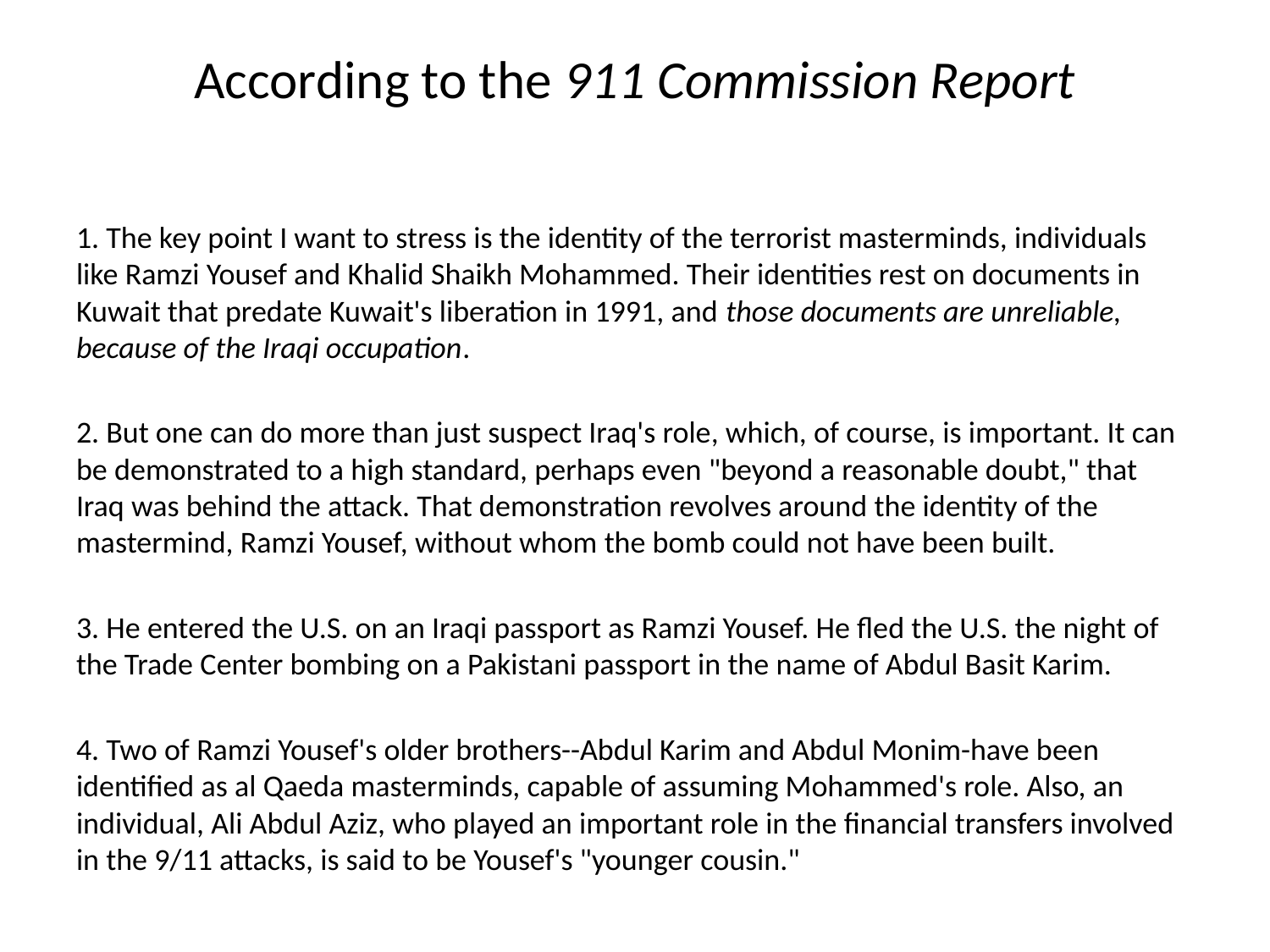

# According to the 911 Commission Report
1. The key point I want to stress is the identity of the terrorist masterminds, individuals like Ramzi Yousef and Khalid Shaikh Mohammed. Their identities rest on documents in Kuwait that predate Kuwait's liberation in 1991, and those documents are unreliable, because of the Iraqi occupation.

2. But one can do more than just suspect Iraq's role, which, of course, is important. It can be demonstrated to a high standard, perhaps even "beyond a reasonable doubt," that Iraq was behind the attack. That demonstration revolves around the identity of the mastermind, Ramzi Yousef, without whom the bomb could not have been built.

3. He entered the U.S. on an Iraqi passport as Ramzi Yousef. He fled the U.S. the night of the Trade Center bombing on a Pakistani passport in the name of Abdul Basit Karim.

4. Two of Ramzi Yousef's older brothers--Abdul Karim and Abdul Monim-have been identified as al Qaeda masterminds, capable of assuming Mohammed's role. Also, an individual, Ali Abdul Aziz, who played an important role in the financial transfers involved in the 9/11 attacks, is said to be Yousef's "younger cousin."